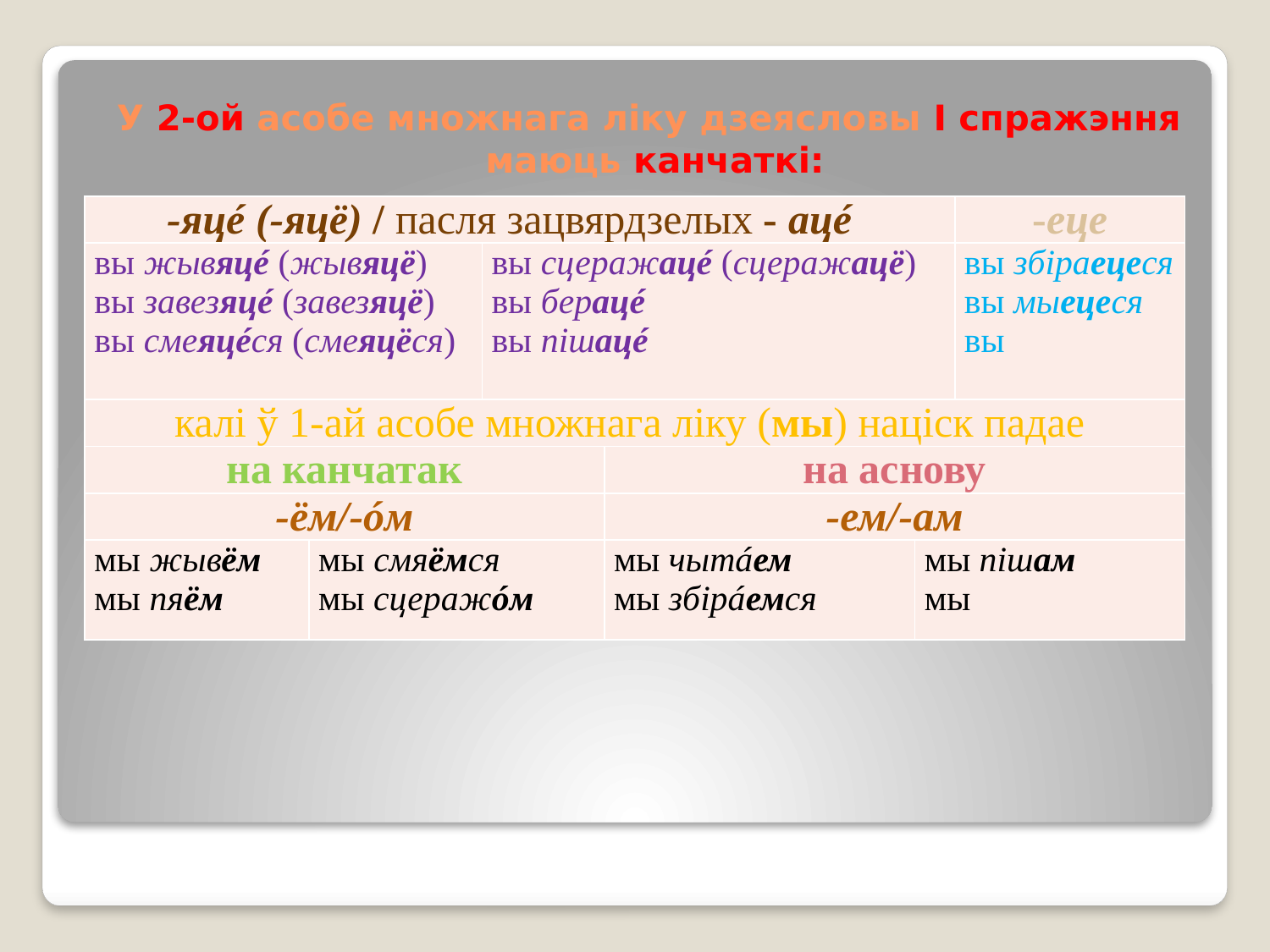

# У 2-ой асобе множнага ліку дзеясловы І спражэння маюць канчаткі:
| -яцé (-яцё) / пасля зацвярдзелых - ацé |  |  |  |  | -еце |
| --- | --- | --- | --- | --- | --- |
| вы жывяцé (жывяцё) вы завезяцé (завезяцё) вы смеяцéся (смеяцёся) |  | вы сцеражацé (сцеражацё) вы берацé вы пішацé |  |  | вы збіраецеся вы мыецеся вы |
| калі ў 1-ай асобе множнага ліку (мы) націск падае |  |  |  |  |  |
| на канчатак |  |  | на аснову |  |  |
| -ём/-óм |  |  | -ем/-ам |  |  |
| мы жывём мы пяём | мы смяёмся мы сцеражóм |  | мы чытáем мы збірáемся | мы пішам мы |  |